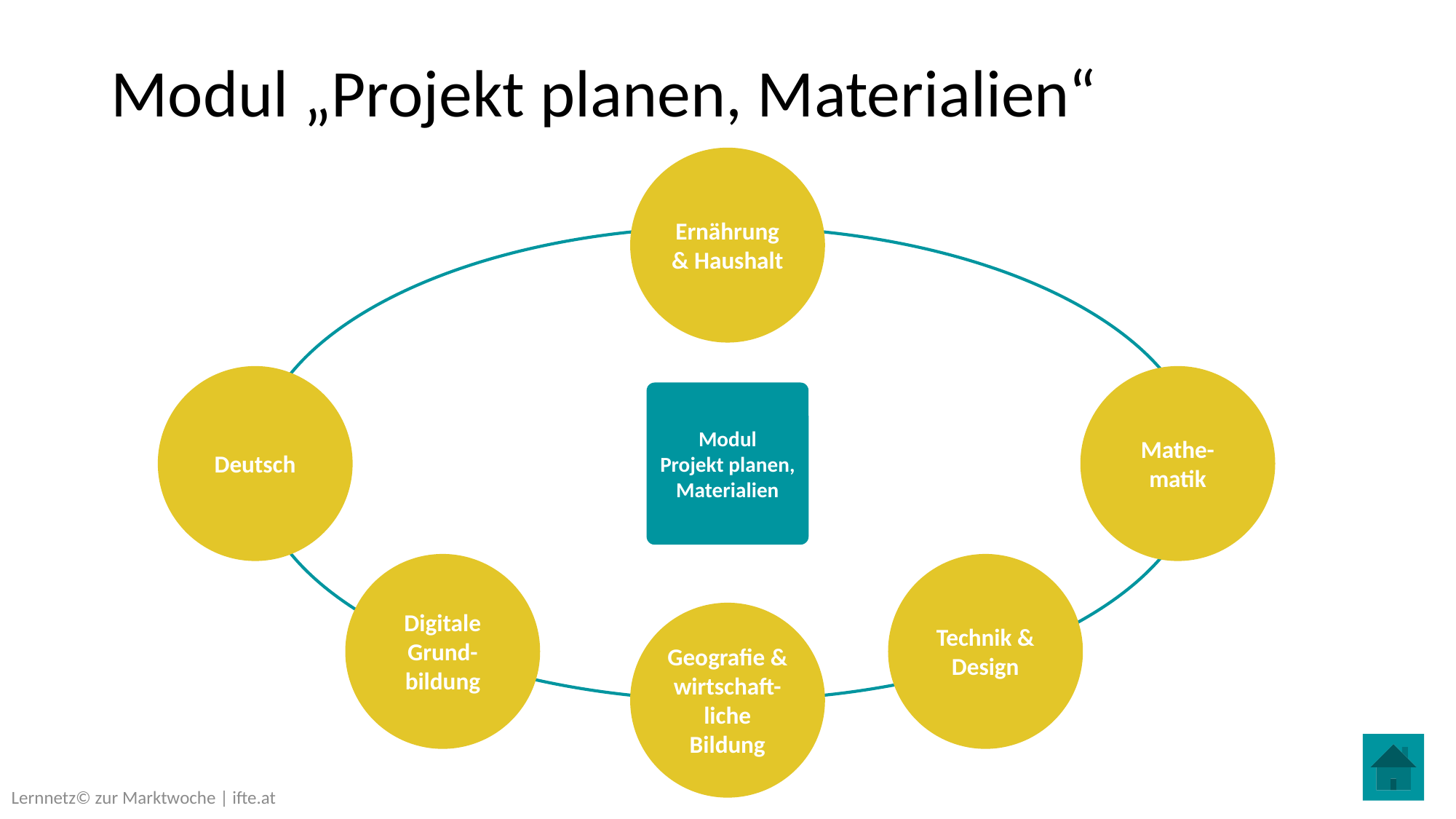

# Modul „Projekt planen, Materialien“
Ernährung & Haushalt

Mathe-matik
Deutsch
Modul
Projekt planen, Materialien
Digitale Grund-bildung
Technik & Design
Geografie & wirtschaft-liche Bildung

Lernnetz© zur Marktwoche | ifte.at